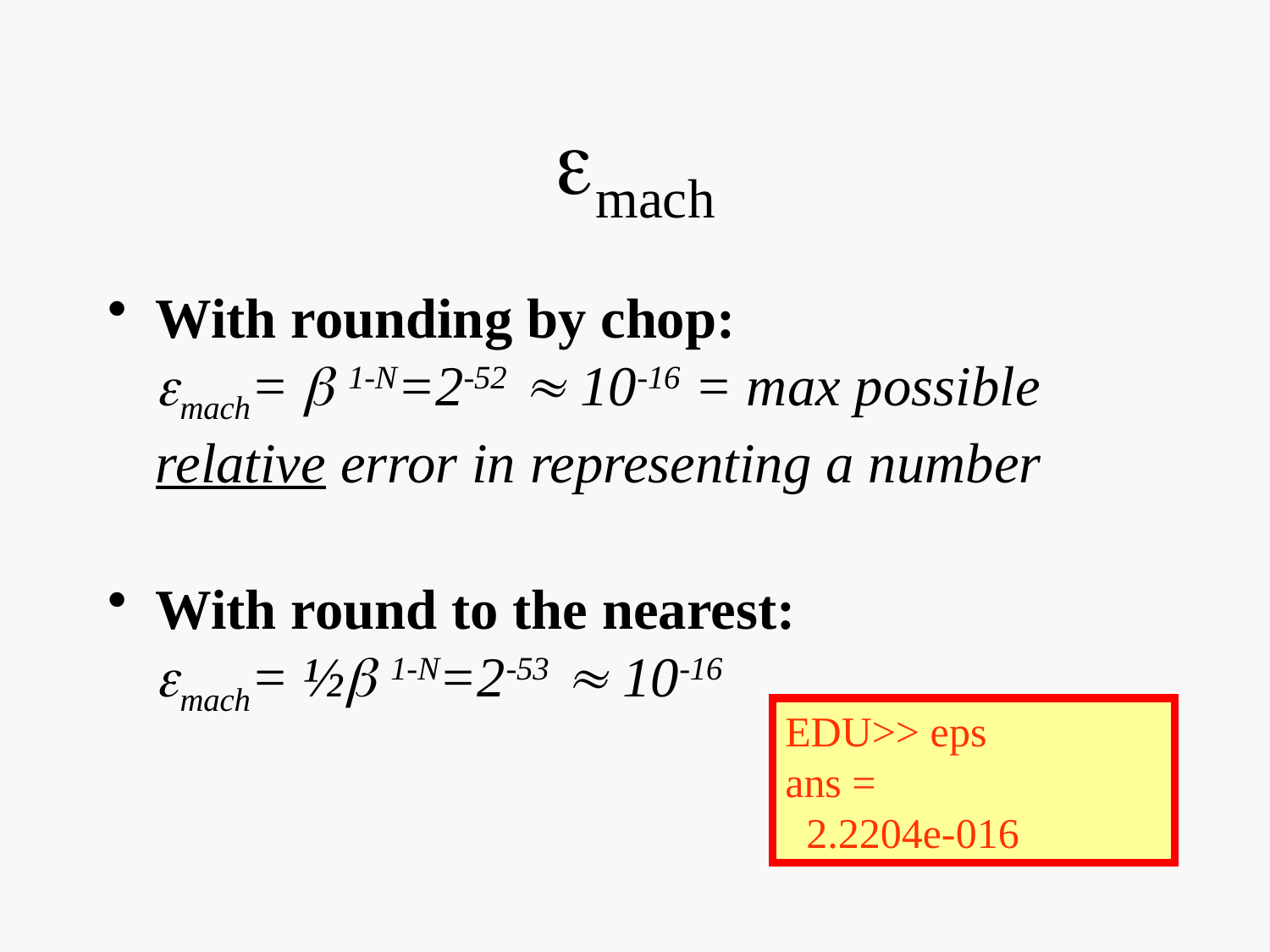

# εmach
With rounding by chop:
εmach= β 1-N=2-52 ≈ 10-16 = max possible relative error in representing a number
With round to the nearest:
εmach= ½β 1-N=2-53 ≈ 10-16

EDU>> eps
ans =
  2.2204e-016